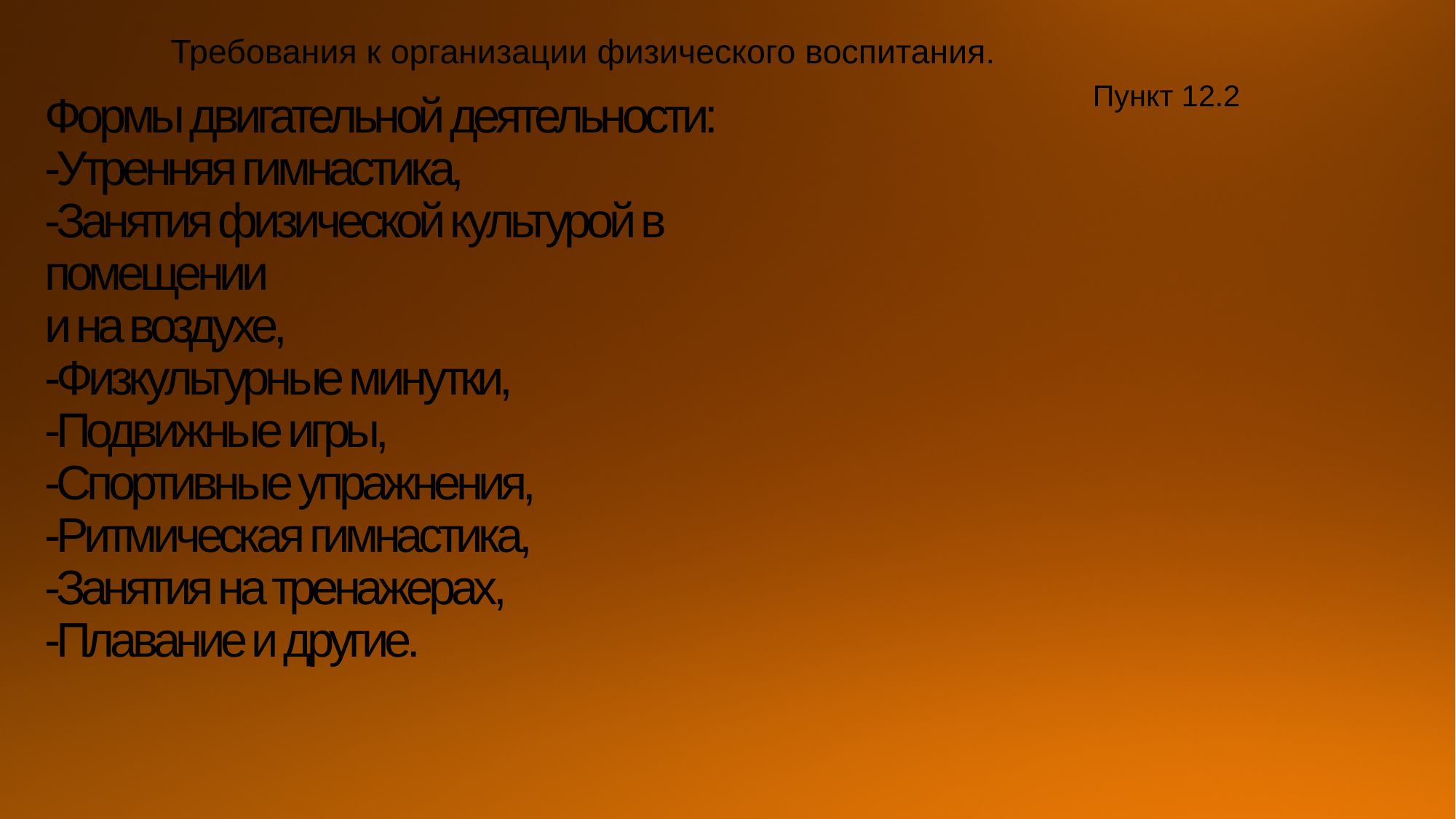

Требования к организации физического воспитания.
Пункт 12.2
# Формы двигательной деятельности: -Утренняя гимнастика, -Занятия физической культурой в помещении и на воздухе, -Физкультурные минутки, -Подвижные игры, -Спортивные упражнения, -Ритмическая гимнастика, -Занятия на тренажерах, -Плавание и другие.